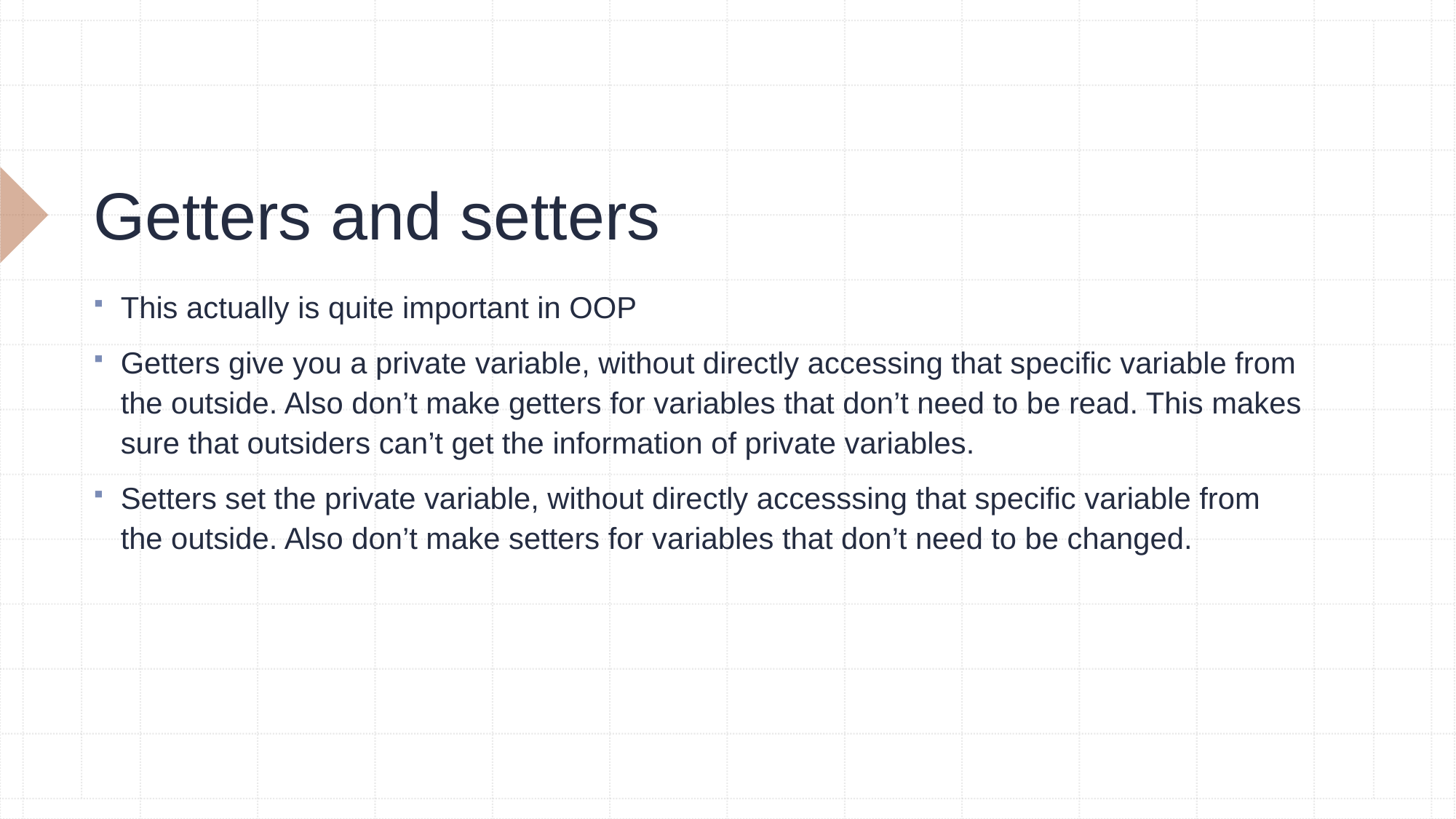

# Getters and setters
This actually is quite important in OOP
Getters give you a private variable, without directly accessing that specific variable from the outside. Also don’t make getters for variables that don’t need to be read. This makes sure that outsiders can’t get the information of private variables.
Setters set the private variable, without directly accesssing that specific variable from the outside. Also don’t make setters for variables that don’t need to be changed.